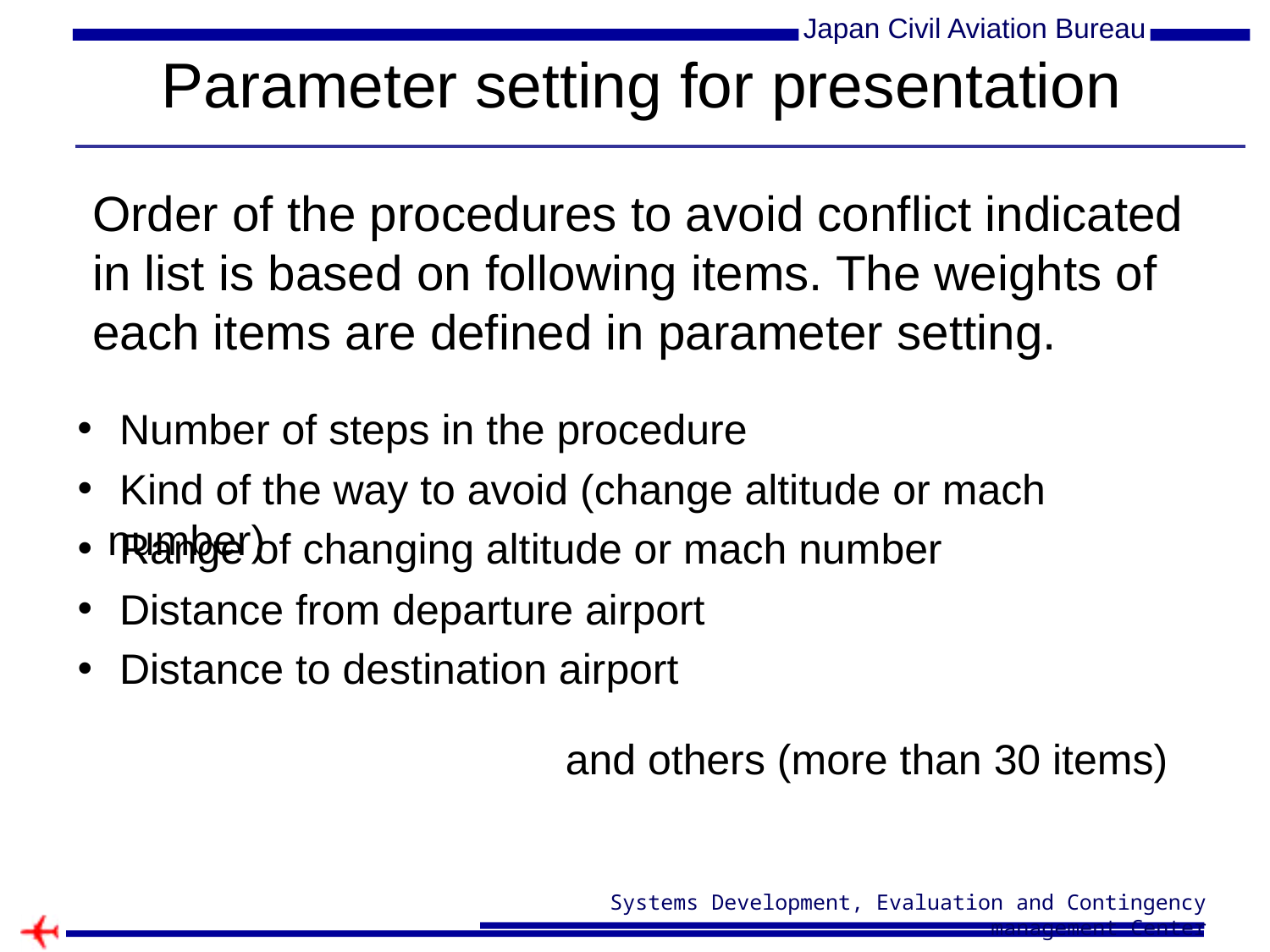

# Parameter setting for presentation
Order of the procedures to avoid conflict indicated in list is based on following items. The weights of each items are defined in parameter setting.

 Number of steps in the procedure
 Kind of the way to avoid (change altitude or mach number)
 Range of changing altitude or mach number
 Distance from departure airport
 Distance to destination airport
				and others (more than 30 items)